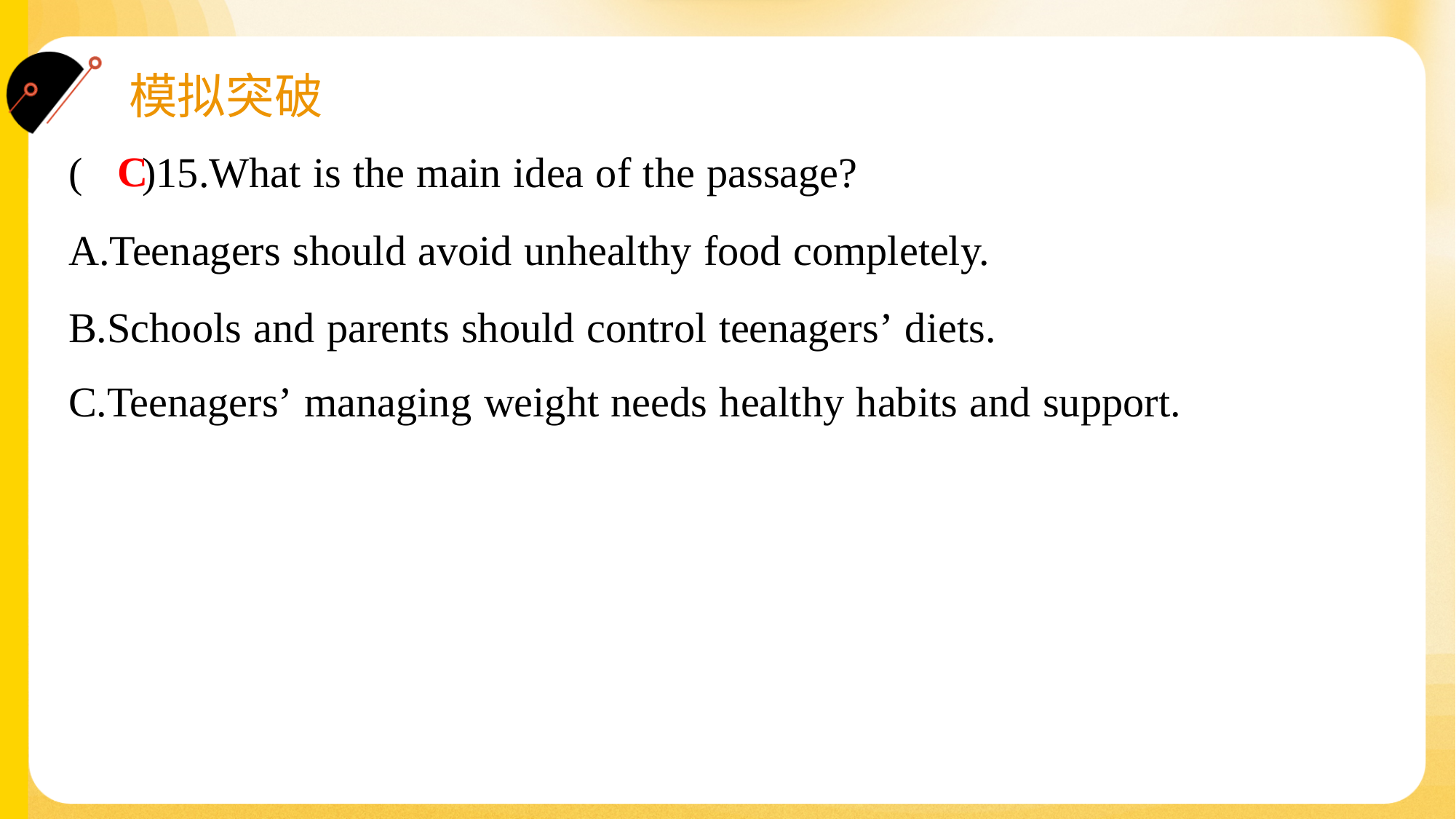

C
(     )15.What is the main idea of the passage?
A.Teenagers should avoid unhealthy food completely.
B.Schools and parents should control teenagers’ diets.
C.Teenagers’ managing weight needs healthy habits and support.